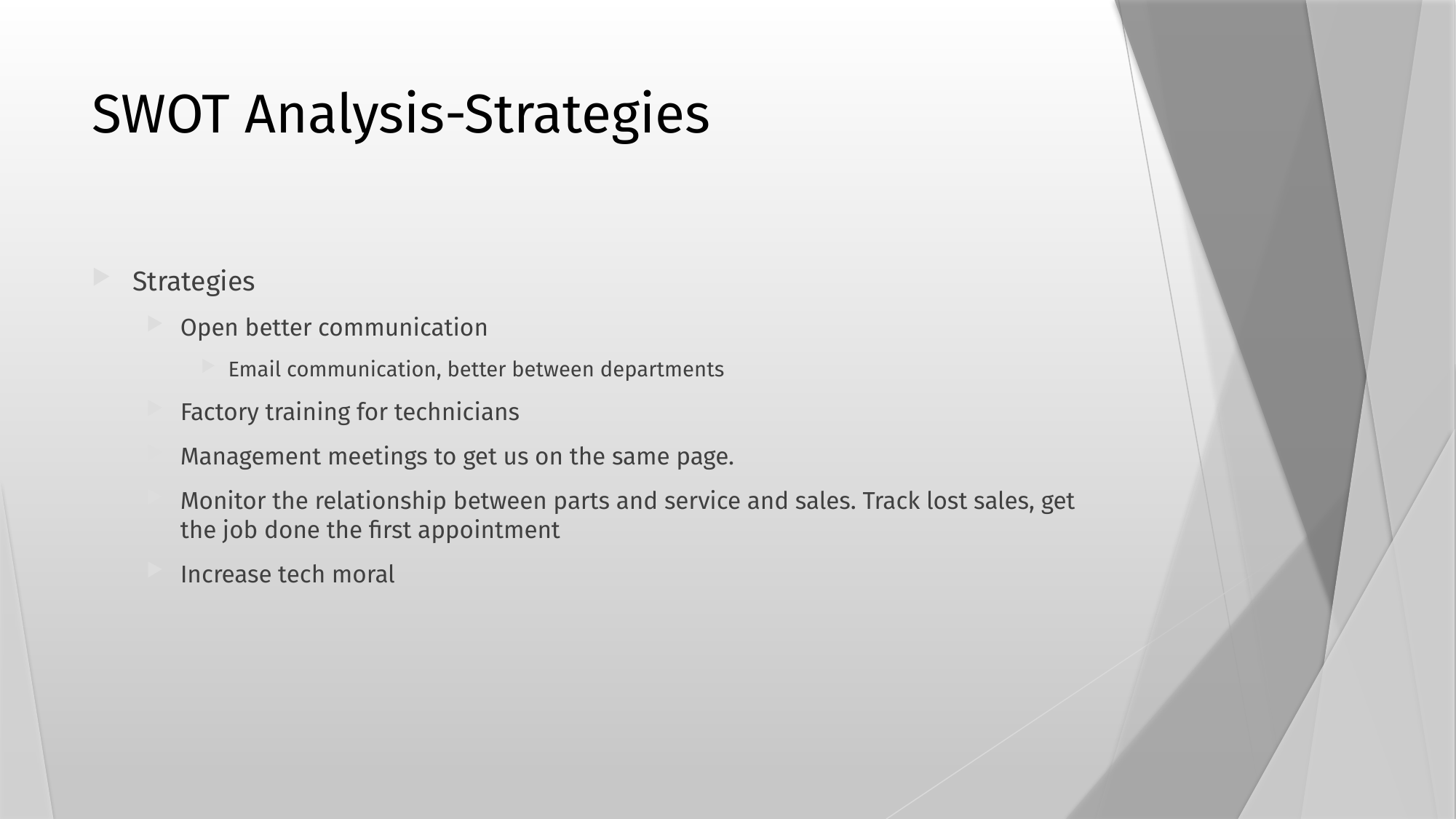

# SWOT Analysis-Strategies
Strategies
Open better communication
Email communication, better between departments
Factory training for technicians
Management meetings to get us on the same page.
Monitor the relationship between parts and service and sales. Track lost sales, get the job done the first appointment
Increase tech moral